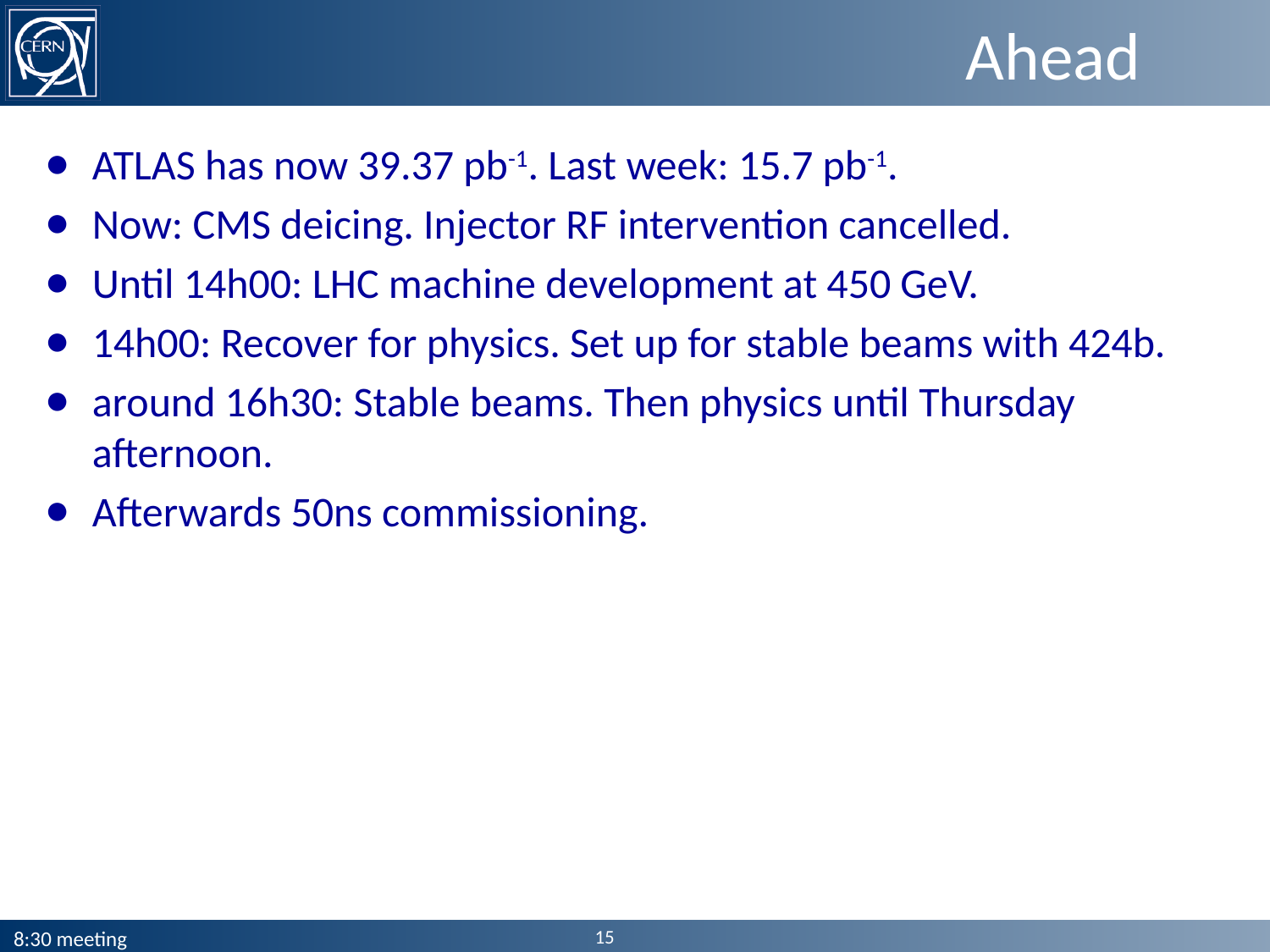

# Ahead
ATLAS has now 39.37 pb-1. Last week: 15.7 pb-1.
Now: CMS deicing. Injector RF intervention cancelled.
Until 14h00: LHC machine development at 450 GeV.
14h00: Recover for physics. Set up for stable beams with 424b.
around 16h30: Stable beams. Then physics until Thursday afternoon.
Afterwards 50ns commissioning.
15
8:30 meeting